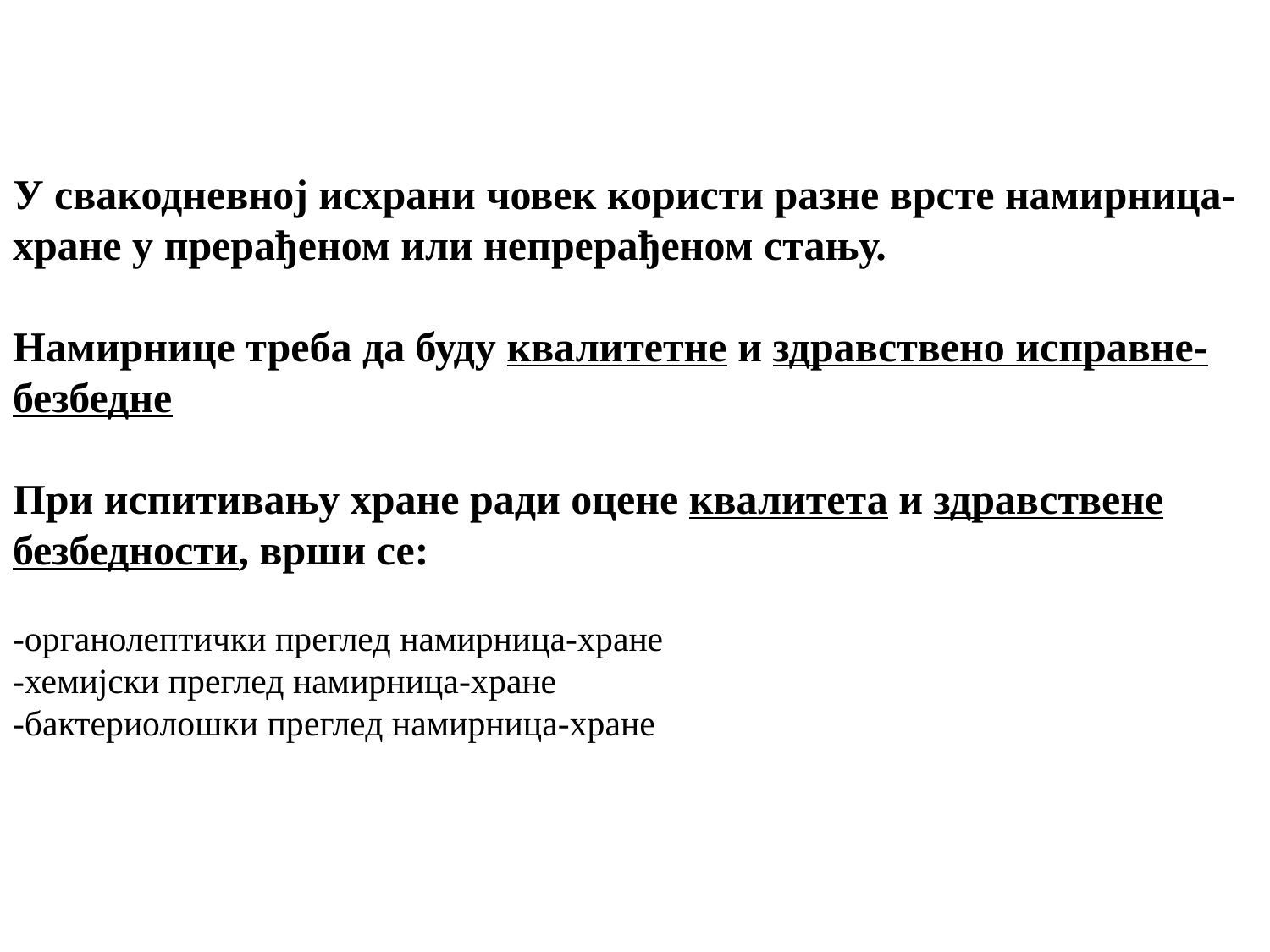

# У свакодневној исхрани човек користи разне врсте намирница-хране у прерађеном или непрерађеном стању. Намирнице треба да буду квалитетне и здравствено исправне-безбедне При испитивању хране ради оцене квалитета и здравствене безбедности, врши се: -органолептички преглед намирница-хране -хемијски преглед намирница-хране -бактериолошки преглед намирница-хране